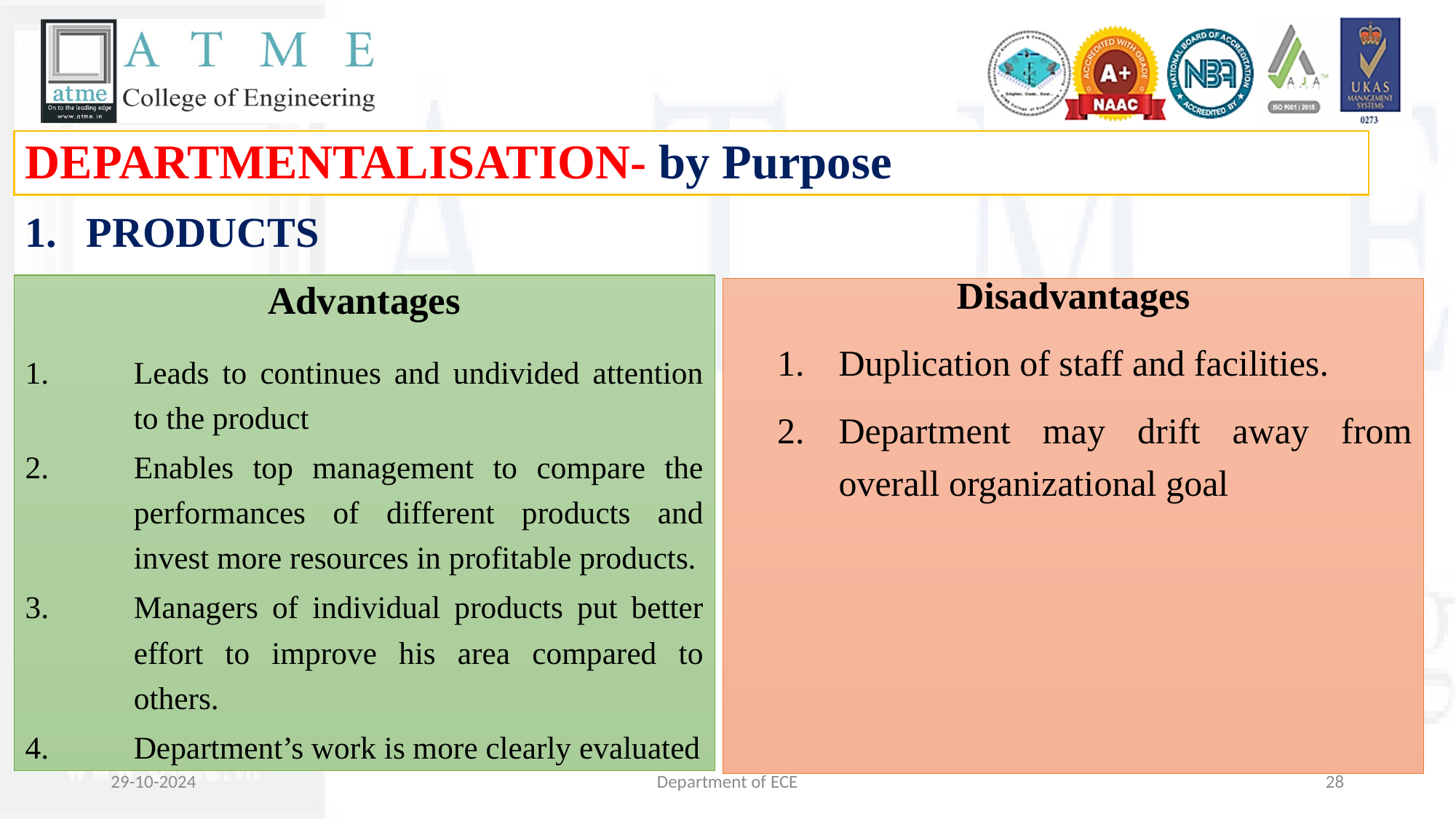

DEPARTMENTALISATION- by Purpose
PRODUCTS
Advantages

Leads to continues and undivided attention to the product
Enables top management to compare the performances of different products and invest more resources in profitable products.
Managers of individual products put better effort to improve his area compared to others.
Department’s work is more clearly evaluated

Disadvantages
Duplication of staff and facilities.
Department may drift away from overall organizational goal

29-10-2024
Department of ECE
28